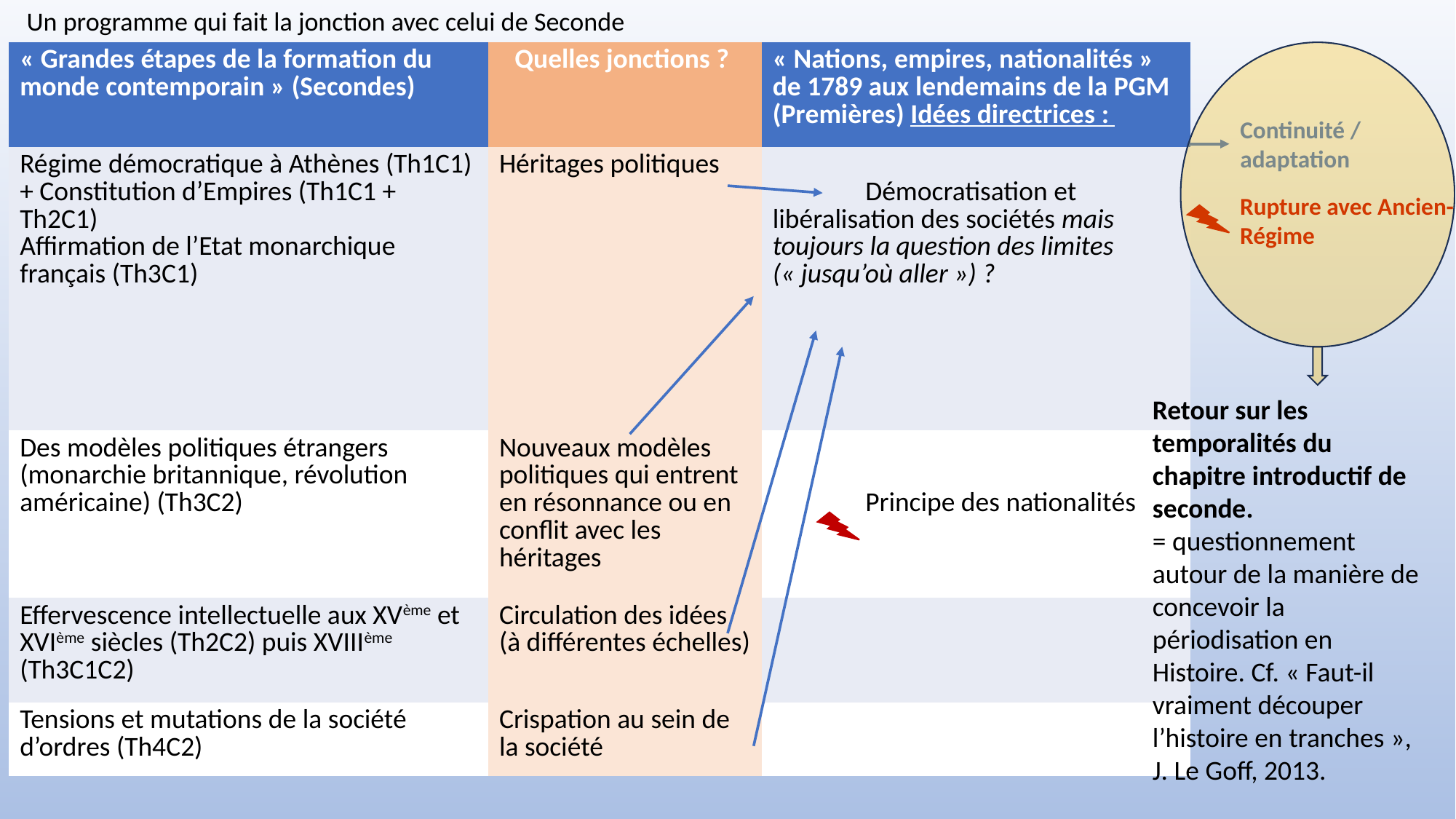

# Un programme qui fait la jonction avec celui de Seconde
| « Grandes étapes de la formation du monde contemporain » (Secondes) | Quelles jonctions ? | « Nations, empires, nationalités » de 1789 aux lendemains de la PGM (Premières) Idées directrices : |
| --- | --- | --- |
| Régime démocratique à Athènes (Th1C1) + Constitution d’Empires (Th1C1 + Th2C1) Affirmation de l’Etat monarchique français (Th3C1) | Héritages politiques | Démocratisation et libéralisation des sociétés mais toujours la question des limites (« jusqu’où aller ») ? |
| Des modèles politiques étrangers (monarchie britannique, révolution américaine) (Th3C2) | Nouveaux modèles politiques qui entrent en résonnance ou en conflit avec les héritages | Principe des nationalités |
| Effervescence intellectuelle aux XVème et XVIème siècles (Th2C2) puis XVIIIème (Th3C1C2) | Circulation des idées (à différentes échelles) |  |
| Tensions et mutations de la société d’ordres (Th4C2) | Crispation au sein de la société |  |

Continuité /
adaptation
Rupture avec Ancien-Régime

Retour sur les temporalités du chapitre introductif de seconde.
= questionnement autour de la manière de concevoir la périodisation en Histoire. Cf. « Faut-il vraiment découper l’histoire en tranches », J. Le Goff, 2013.